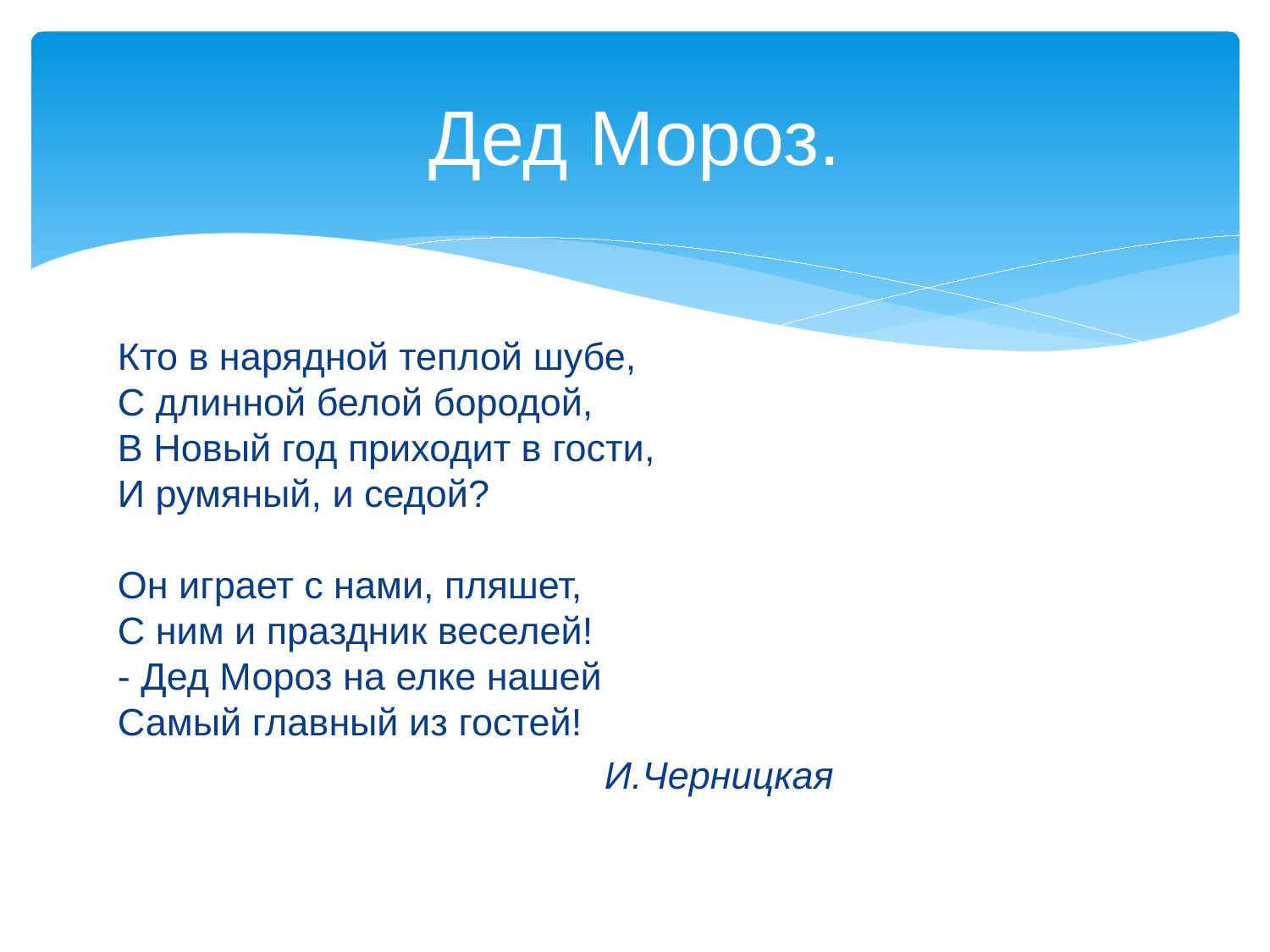

# Дед Мороз.
Кто в нарядной теплой шубе,
С длинной белой бородой,
В Новый год приходит в гости,
И румяный, и седой?
Он играет с нами, пляшет,
С ним и праздник веселей!
- Дед Мороз на елке нашей
Самый главный из гостей!
                                              И.Черницкая